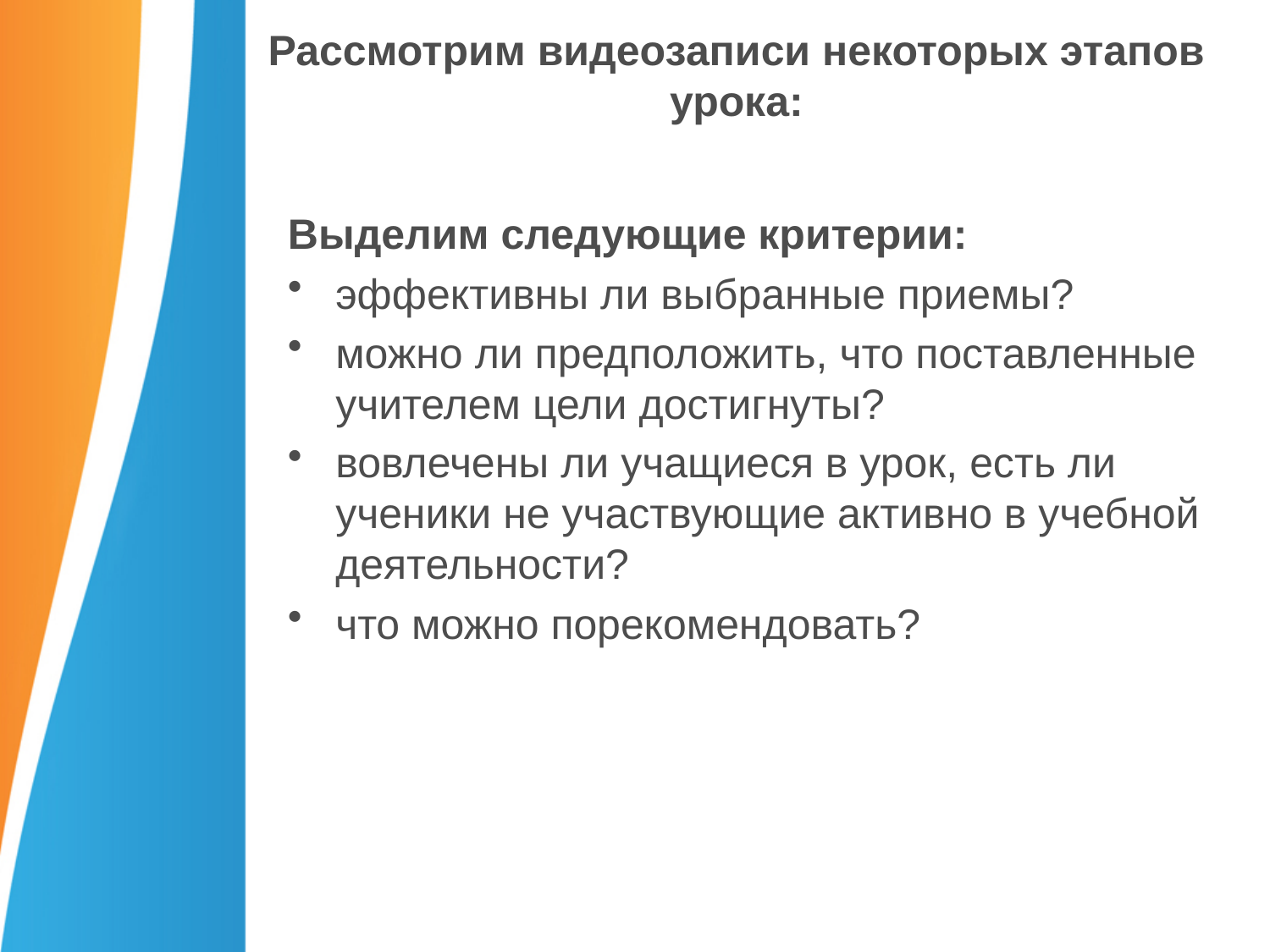

# Рассмотрим видеозаписи некоторых этапов урока:
Выделим следующие критерии:
эффективны ли выбранные приемы?
можно ли предположить, что поставленные учителем цели достигнуты?
вовлечены ли учащиеся в урок, есть ли ученики не участвующие активно в учебной деятельности?
что можно порекомендовать?